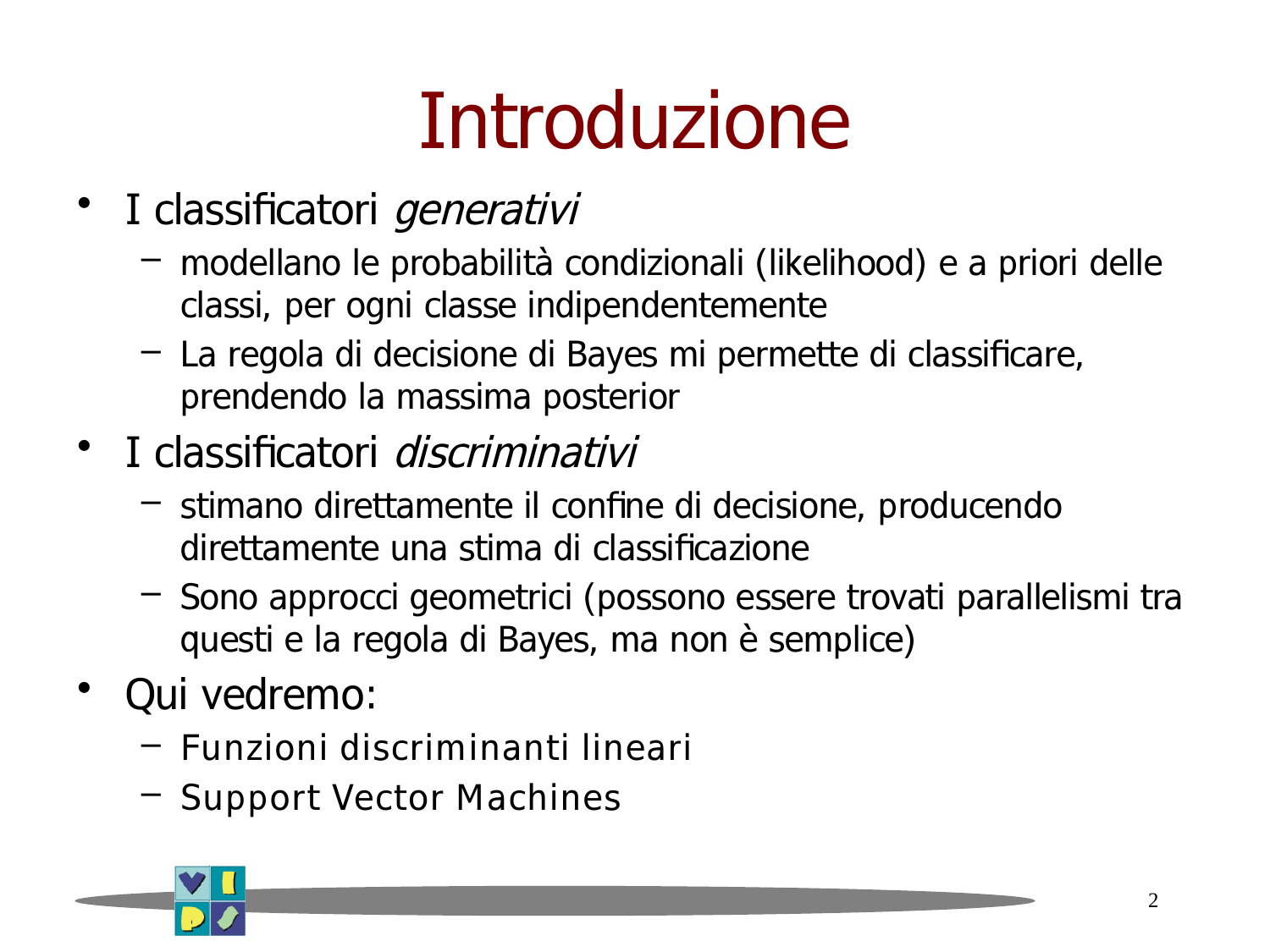

# Introduzione
I classificatori generativi
modellano le probabilità condizionali (likelihood) e a priori delle classi, per ogni classe indipendentemente
La regola di decisione di Bayes mi permette di classificare, prendendo la massima posterior
I classificatori discriminativi
stimano direttamente il confine di decisione, producendo direttamente una stima di classificazione
Sono approcci geometrici (possono essere trovati parallelismi tra questi e la regola di Bayes, ma non è semplice)
Qui vedremo:
Funzioni discriminanti lineari
Support Vector Machines
2